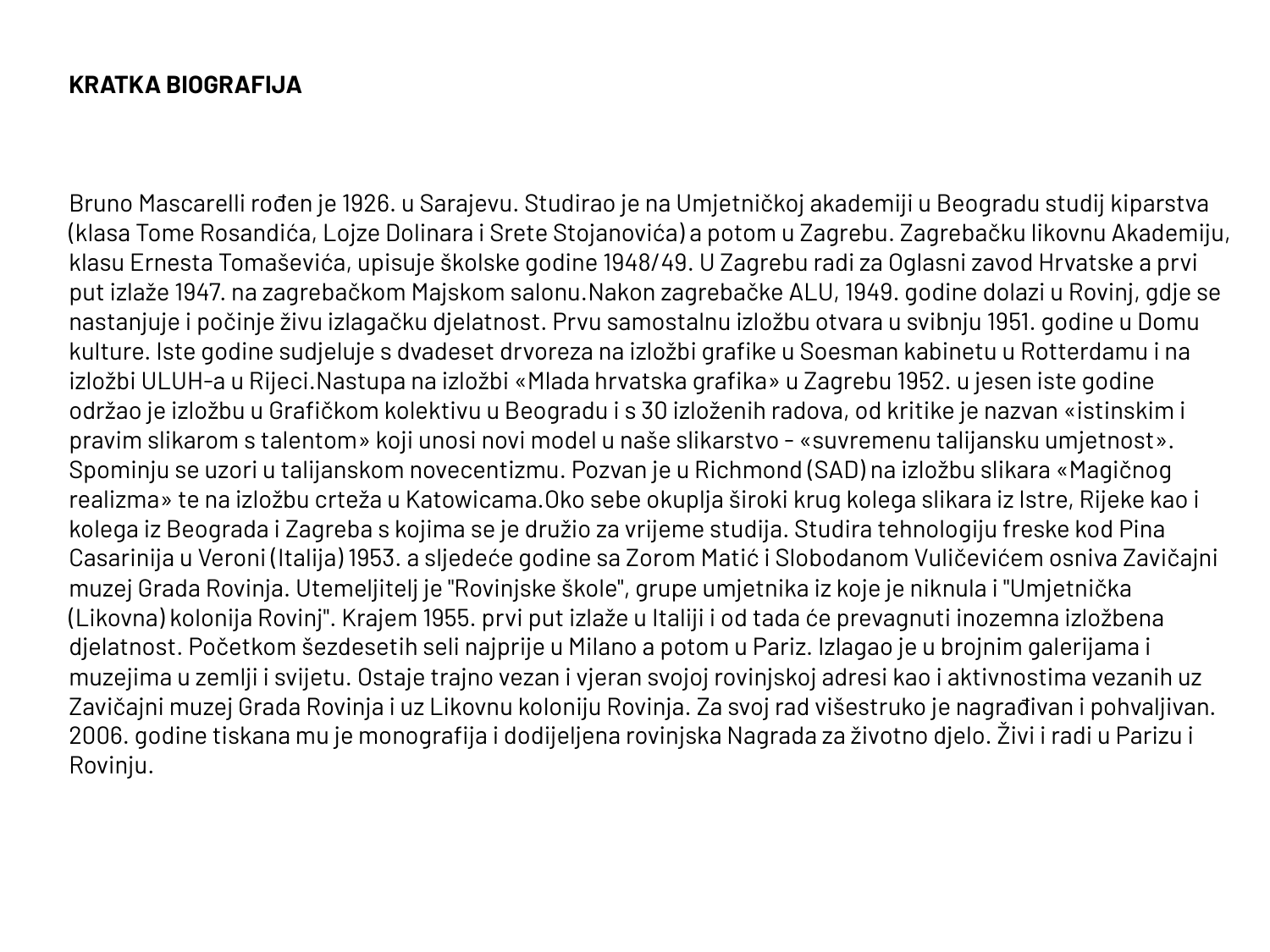

KRATKA BIOGRAFIJA

Bruno Mascarelli rođen je 1926. u Sarajevu. Studirao je na Umjetničkoj akademiji u Beogradu studij kiparstva (klasa Tome Rosandića, Lojze Dolinara i Srete Stojanovića) a potom u Zagrebu. Zagrebačku likovnu Akademiju, klasu Ernesta Tomaševića, upisuje školske godine 1948/49. U Zagrebu radi za Oglasni zavod Hrvatske a prvi put izlaže 1947. na zagrebačkom Majskom salonu.Nakon zagrebačke ALU, 1949. godine dolazi u Rovinj, gdje se nastanjuje i počinje živu izlagačku djelatnost. Prvu samostalnu izložbu otvara u svibnju 1951. godine u Domu kulture. Iste godine sudjeluje s dvadeset drvoreza na izložbi grafike u Soesman kabinetu u Rotterdamu i na izložbi ULUH-a u Rijeci.Nastupa na izložbi «Mlada hrvatska grafika» u Zagrebu 1952. u jesen iste godine održao je izložbu u Grafičkom kolektivu u Beogradu i s 30 izloženih radova, od kritike je nazvan «istinskim i pravim slikarom s talentom» koji unosi novi model u naše slikarstvo - «suvremenu talijansku umjetnost». Spominju se uzori u talijanskom novecentizmu. Pozvan je u Richmond (SAD) na izložbu slikara «Magičnog realizma» te na izložbu crteža u Katowicama.Oko sebe okuplja široki krug kolega slikara iz Istre, Rijeke kao i kolega iz Beograda i Zagreba s kojima se je družio za vrijeme studija. Studira tehnologiju freske kod Pina Casarinija u Veroni (Italija) 1953. a sljedeće godine sa Zorom Matić i Slobodanom Vuličevićem osniva Zavičajni muzej Grada Rovinja. Utemeljitelj je "Rovinjske škole", grupe umjetnika iz koje je niknula i "Umjetnička (Likovna) kolonija Rovinj". Krajem 1955. prvi put izlaže u Italiji i od tada će prevagnuti inozemna izložbena djelatnost. Početkom šezdesetih seli najprije u Milano a potom u Pariz. Izlagao je u brojnim galerijama i muzejima u zemlji i svijetu. Ostaje trajno vezan i vjeran svojoj rovinjskoj adresi kao i aktivnostima vezanih uz Zavičajni muzej Grada Rovinja i uz Likovnu koloniju Rovinja. Za svoj rad višestruko je nagrađivan i pohvaljivan. 2006. godine tiskana mu je monografija i dodijeljena rovinjska Nagrada za životno djelo. Živi i radi u Parizu i Rovinju.